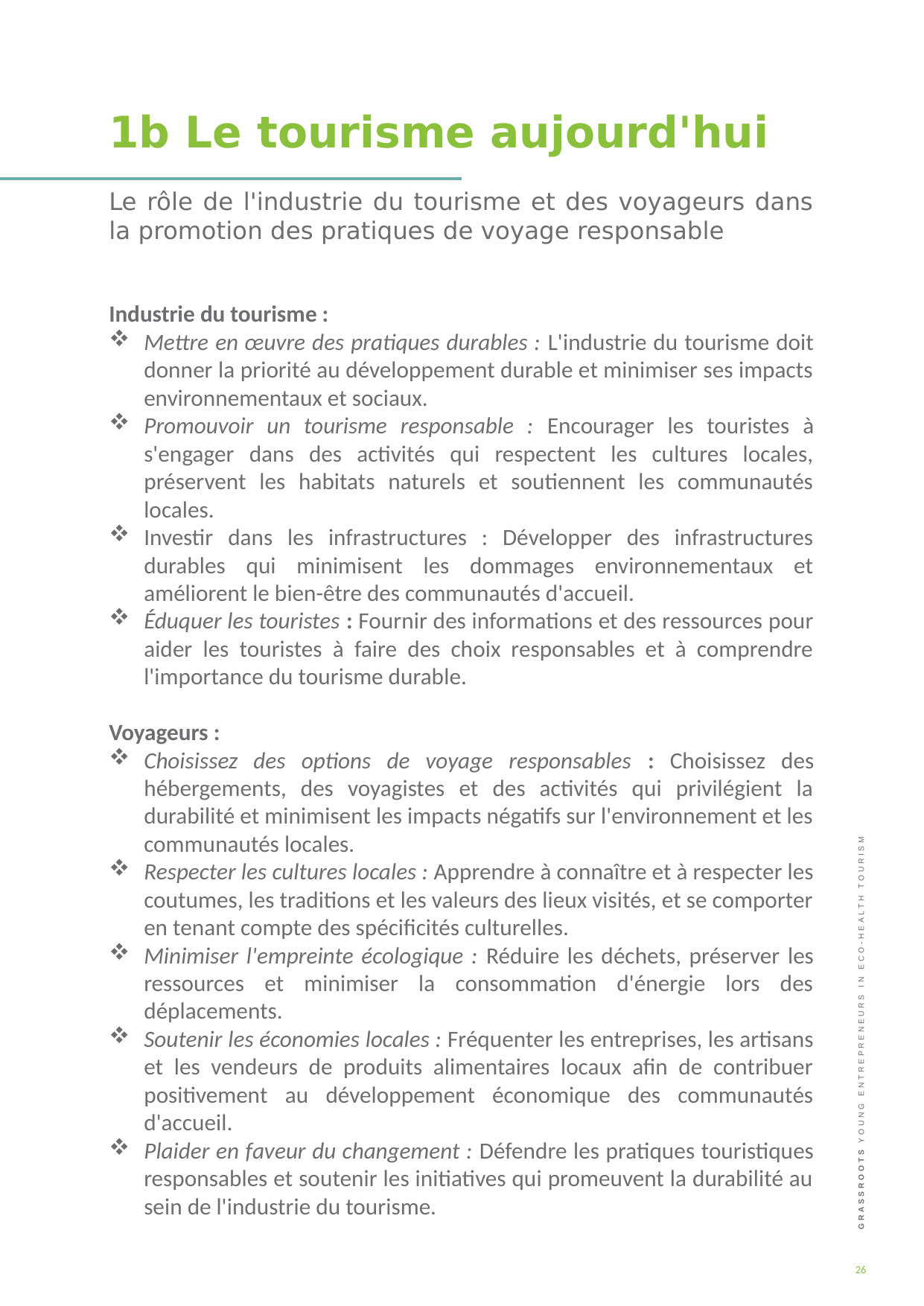

1b Le tourisme aujourd'hui
Le rôle de l'industrie du tourisme et des voyageurs dans la promotion des pratiques de voyage responsable
Industrie du tourisme :
Mettre en œuvre des pratiques durables : L'industrie du tourisme doit donner la priorité au développement durable et minimiser ses impacts environnementaux et sociaux.
Promouvoir un tourisme responsable : Encourager les touristes à s'engager dans des activités qui respectent les cultures locales, préservent les habitats naturels et soutiennent les communautés locales.
Investir dans les infrastructures : Développer des infrastructures durables qui minimisent les dommages environnementaux et améliorent le bien-être des communautés d'accueil.
Éduquer les touristes : Fournir des informations et des ressources pour aider les touristes à faire des choix responsables et à comprendre l'importance du tourisme durable.

Voyageurs :
Choisissez des options de voyage responsables : Choisissez des hébergements, des voyagistes et des activités qui privilégient la durabilité et minimisent les impacts négatifs sur l'environnement et les communautés locales.
Respecter les cultures locales : Apprendre à connaître et à respecter les coutumes, les traditions et les valeurs des lieux visités, et se comporter en tenant compte des spécificités culturelles.
Minimiser l'empreinte écologique : Réduire les déchets, préserver les ressources et minimiser la consommation d'énergie lors des déplacements.
Soutenir les économies locales : Fréquenter les entreprises, les artisans et les vendeurs de produits alimentaires locaux afin de contribuer positivement au développement économique des communautés d'accueil.
Plaider en faveur du changement : Défendre les pratiques touristiques responsables et soutenir les initiatives qui promeuvent la durabilité au sein de l'industrie du tourisme.

26